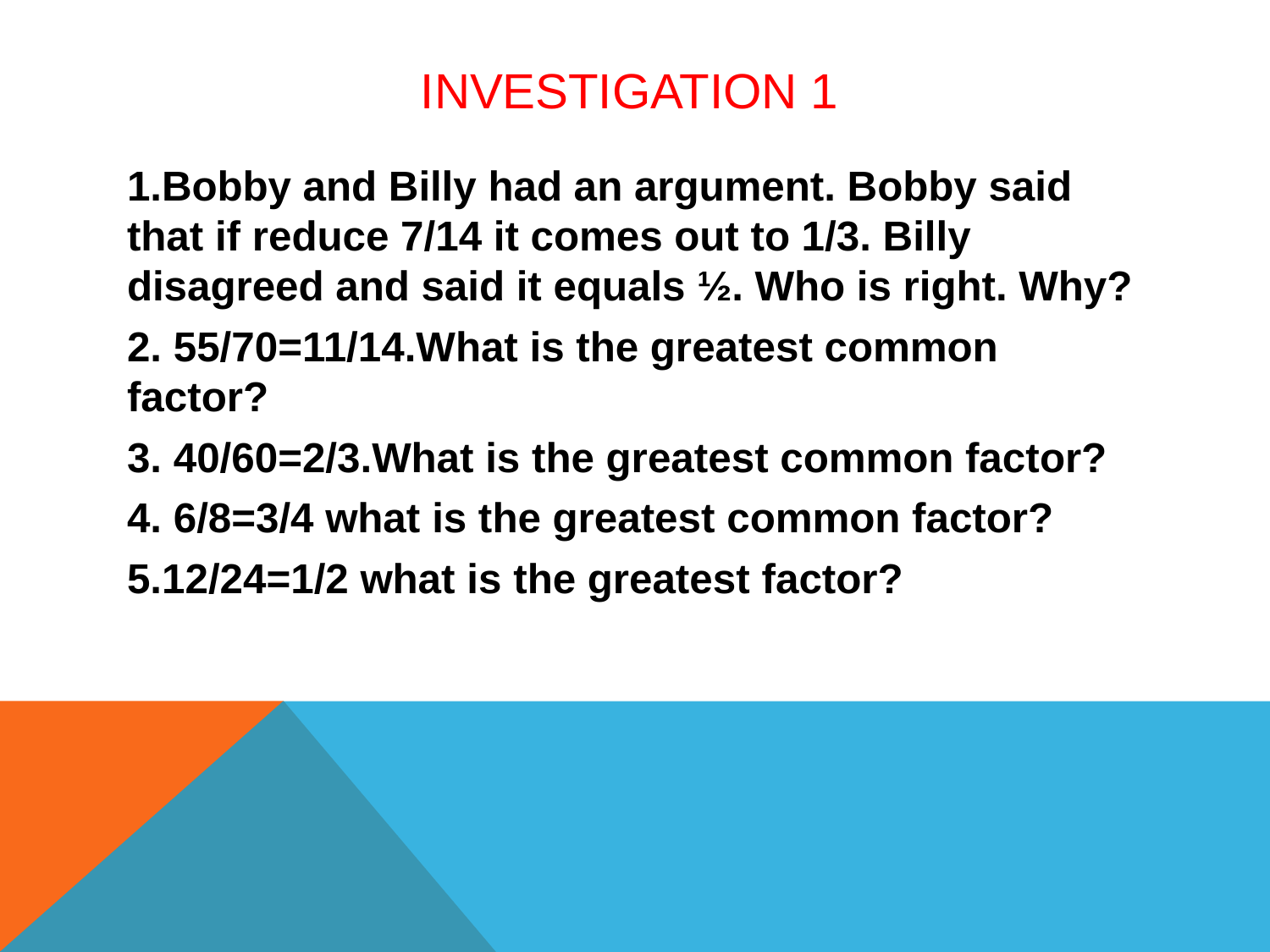

# Investigation 1
1.Bobby and Billy had an argument. Bobby said that if reduce 7/14 it comes out to 1/3. Billy disagreed and said it equals ½. Who is right. Why?
2. 55/70=11/14.What is the greatest common factor?
3. 40/60=2/3.What is the greatest common factor?
4. 6/8=3/4 what is the greatest common factor?
5.12/24=1/2 what is the greatest factor?